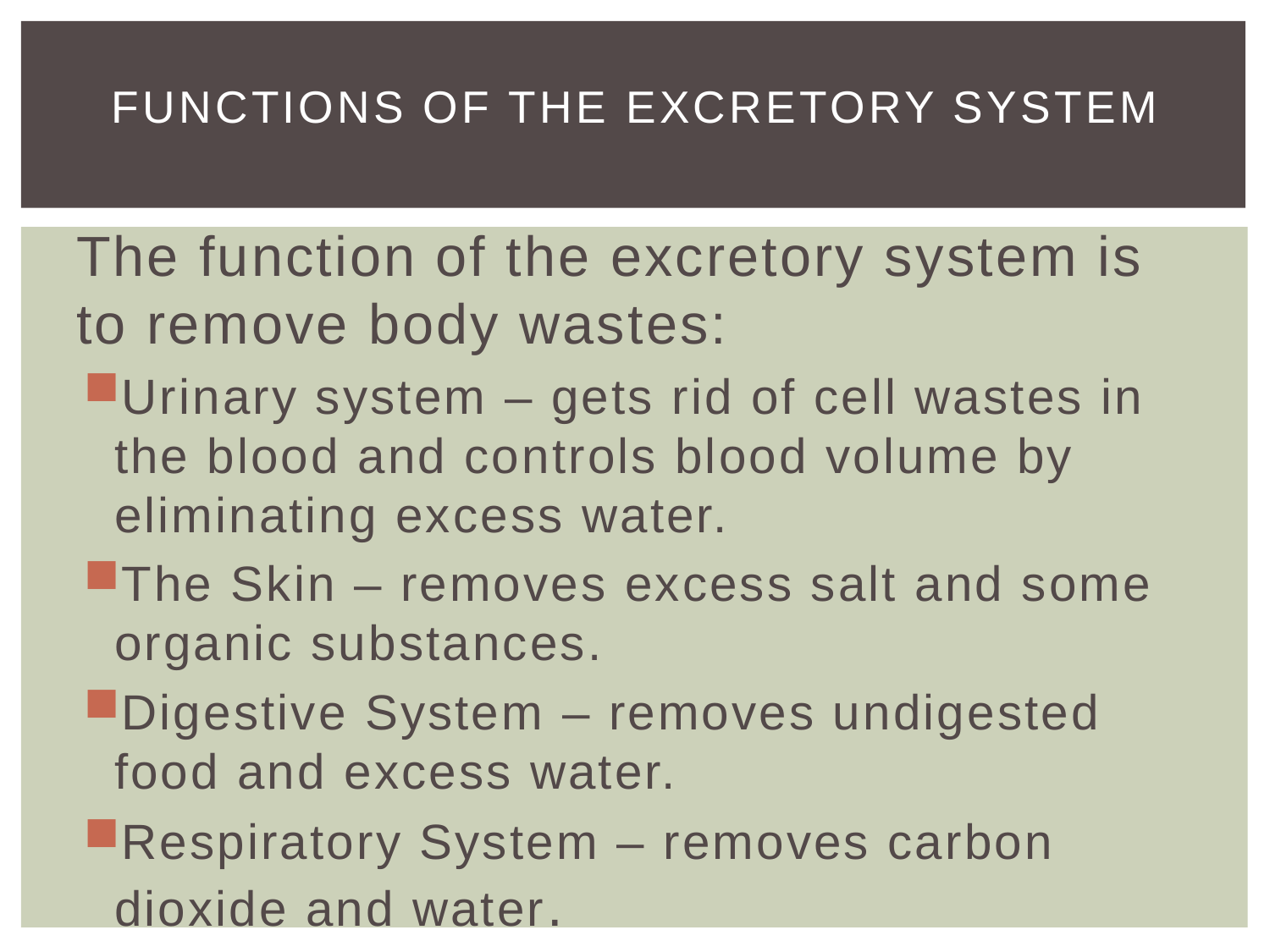

# Functions of the Excretory System
The function of the excretory system is to remove body wastes:
Urinary system – gets rid of cell wastes in the blood and controls blood volume by eliminating excess water.
The Skin – removes excess salt and some organic substances.
Digestive System – removes undigested food and excess water.
Respiratory System – removes carbon dioxide and water.